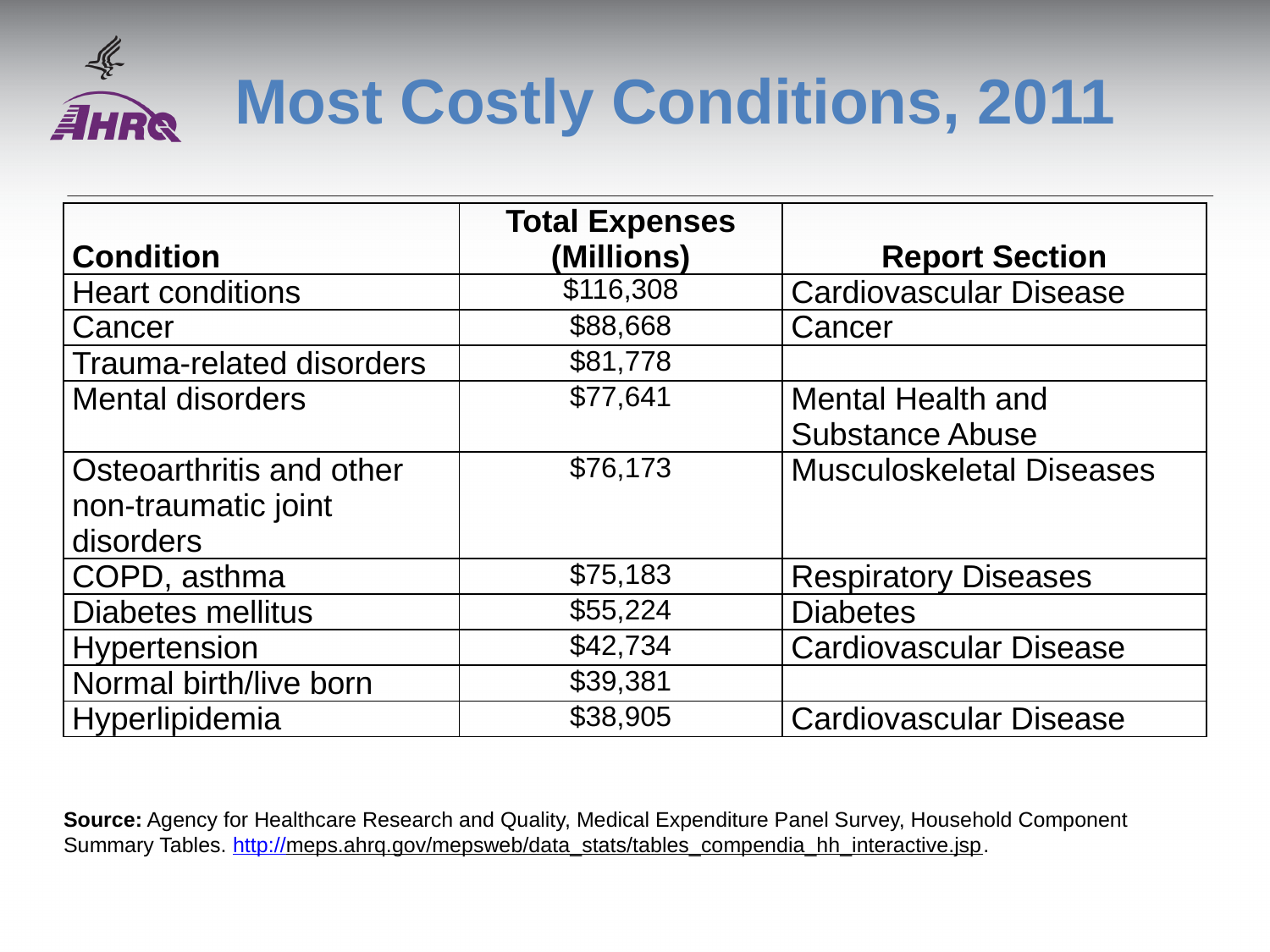

# Most Costly Conditions, 2011
| Condition | Total Expenses (Millions) | Report Section |
| --- | --- | --- |
| Heart conditions | $116,308 | Cardiovascular Disease |
| Cancer | $88,668 | Cancer |
| Trauma-related disorders | $81,778 |  |
| Mental disorders | $77,641 | Mental Health and Substance Abuse |
| Osteoarthritis and other non-traumatic joint disorders | $76,173 | Musculoskeletal Diseases |
| COPD, asthma | $75,183 | Respiratory Diseases |
| Diabetes mellitus | $55,224 | Diabetes |
| Hypertension | $42,734 | Cardiovascular Disease |
| Normal birth/live born | $39,381 |  |
| Hyperlipidemia | $38,905 | Cardiovascular Disease |
Source: Agency for Healthcare Research and Quality, Medical Expenditure Panel Survey, Household Component Summary Tables. http://meps.ahrq.gov/mepsweb/data_stats/tables_compendia_hh_interactive.jsp.